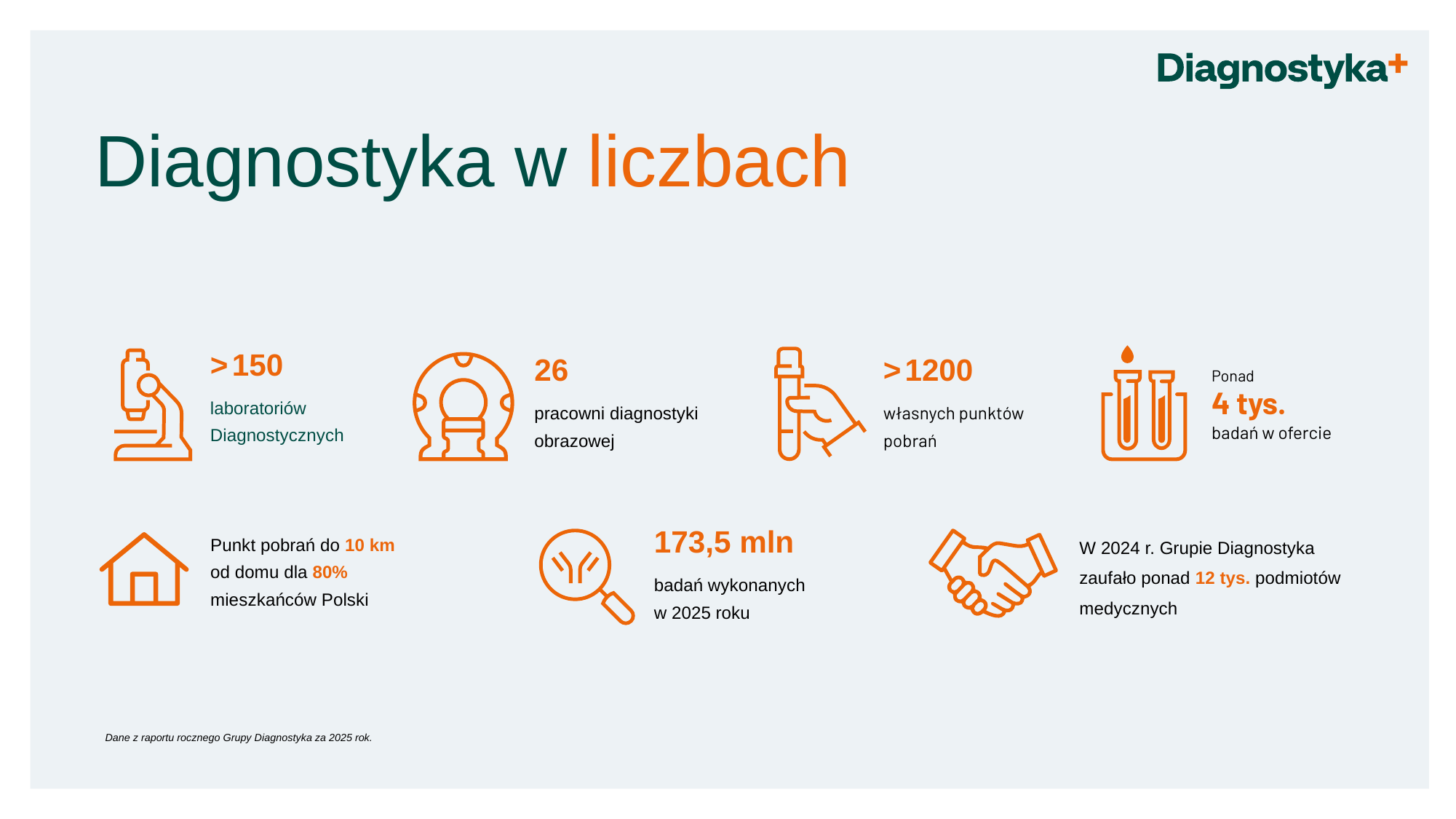

Diagnostyka w liczbach
Ponad
4 tys.
badań w ofercie

> 150
laboratoriów
Diagnostycznych
26
pracowni diagnostyki
obrazowej
> 1200
własnych punktów
pobrań
W 2024 r. Grupie Diagnostyka
zaufało ponad 12 tys. podmiotów medycznych
Punkt pobrań do 10 km
od domu dla 80% mieszkańców Polski
173,5 mln
badań wykonanych
w 2025 roku
Dane z raportu rocznego Grupy Diagnostyka za 2025 rok.